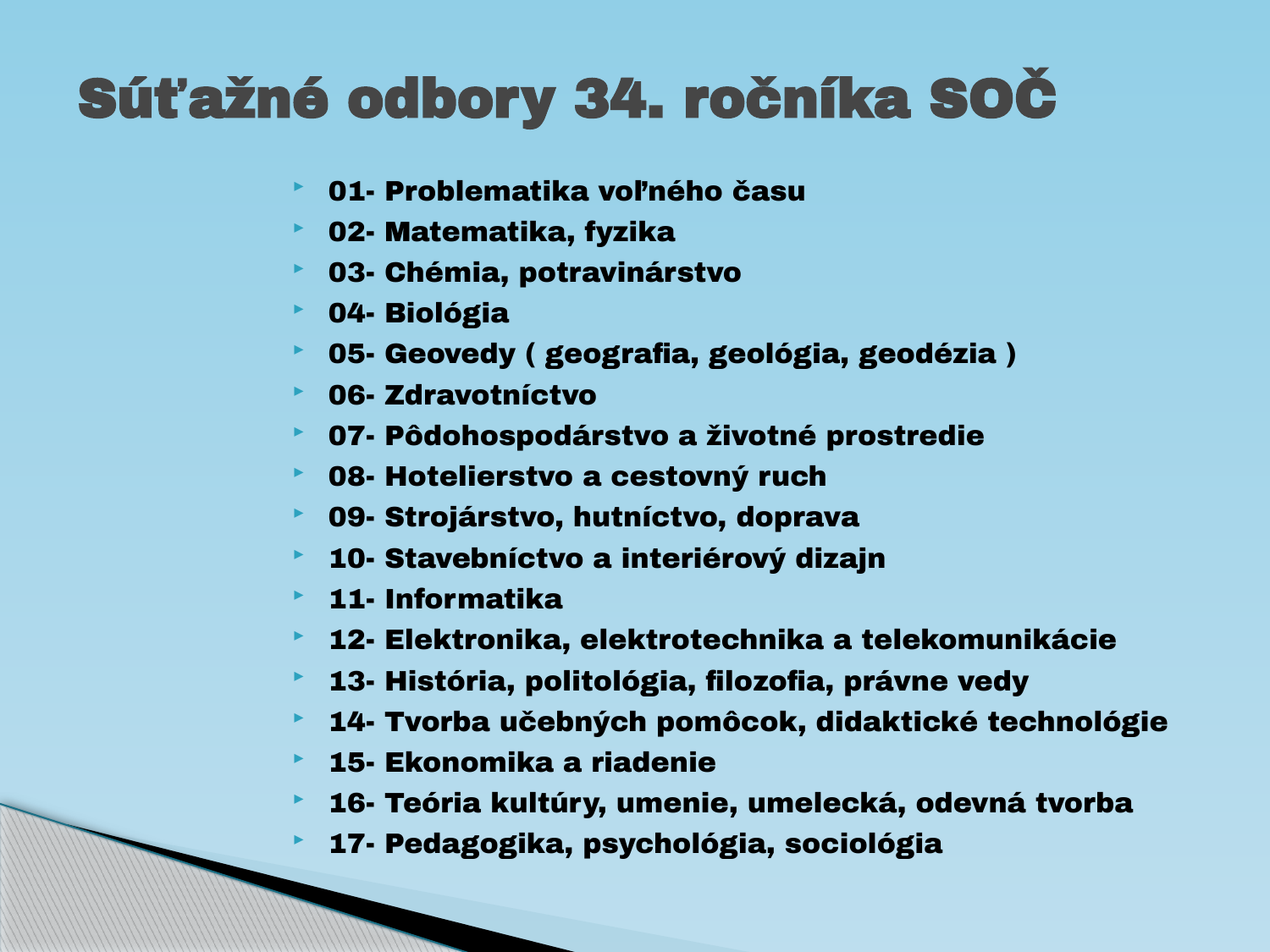

# Súťažné odbory 34. ročníka SOČ
01- Problematika voľného času
02- Matematika, fyzika
03- Chémia, potravinárstvo
04- Biológia
05- Geovedy ( geografia, geológia, geodézia )
06- Zdravotníctvo
07- Pôdohospodárstvo a životné prostredie
08- Hotelierstvo a cestovný ruch
09- Strojárstvo, hutníctvo, doprava
10- Stavebníctvo a interiérový dizajn
11- Informatika
12- Elektronika, elektrotechnika a telekomunikácie
13- História, politológia, filozofia, právne vedy
14- Tvorba učebných pomôcok, didaktické technológie
15- Ekonomika a riadenie
16- Teória kultúry, umenie, umelecká, odevná tvorba
17- Pedagogika, psychológia, sociológia